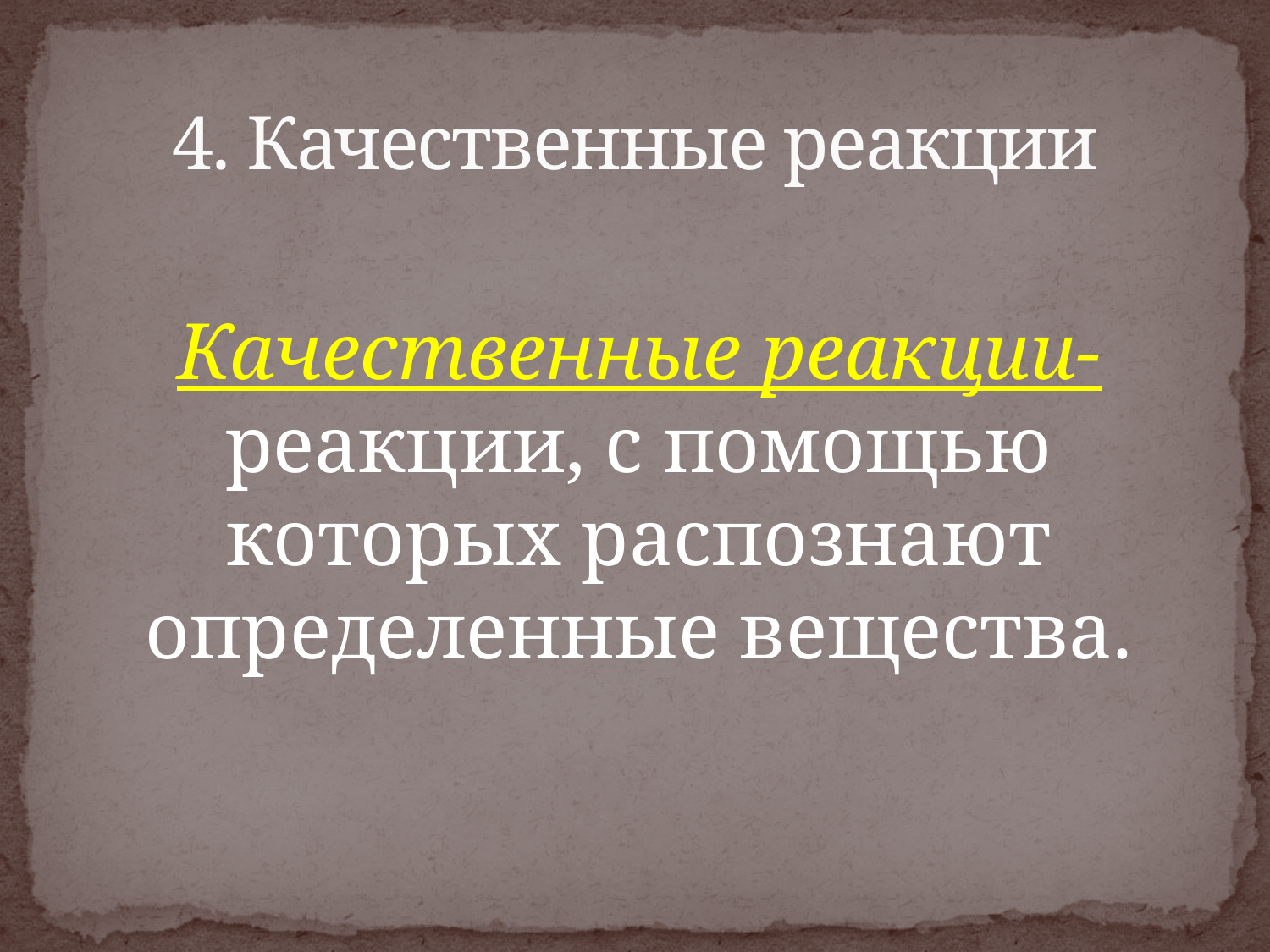

# 4. Качественные реакции
Качественные реакции- реакции, с помощью которых распознают определенные вещества.